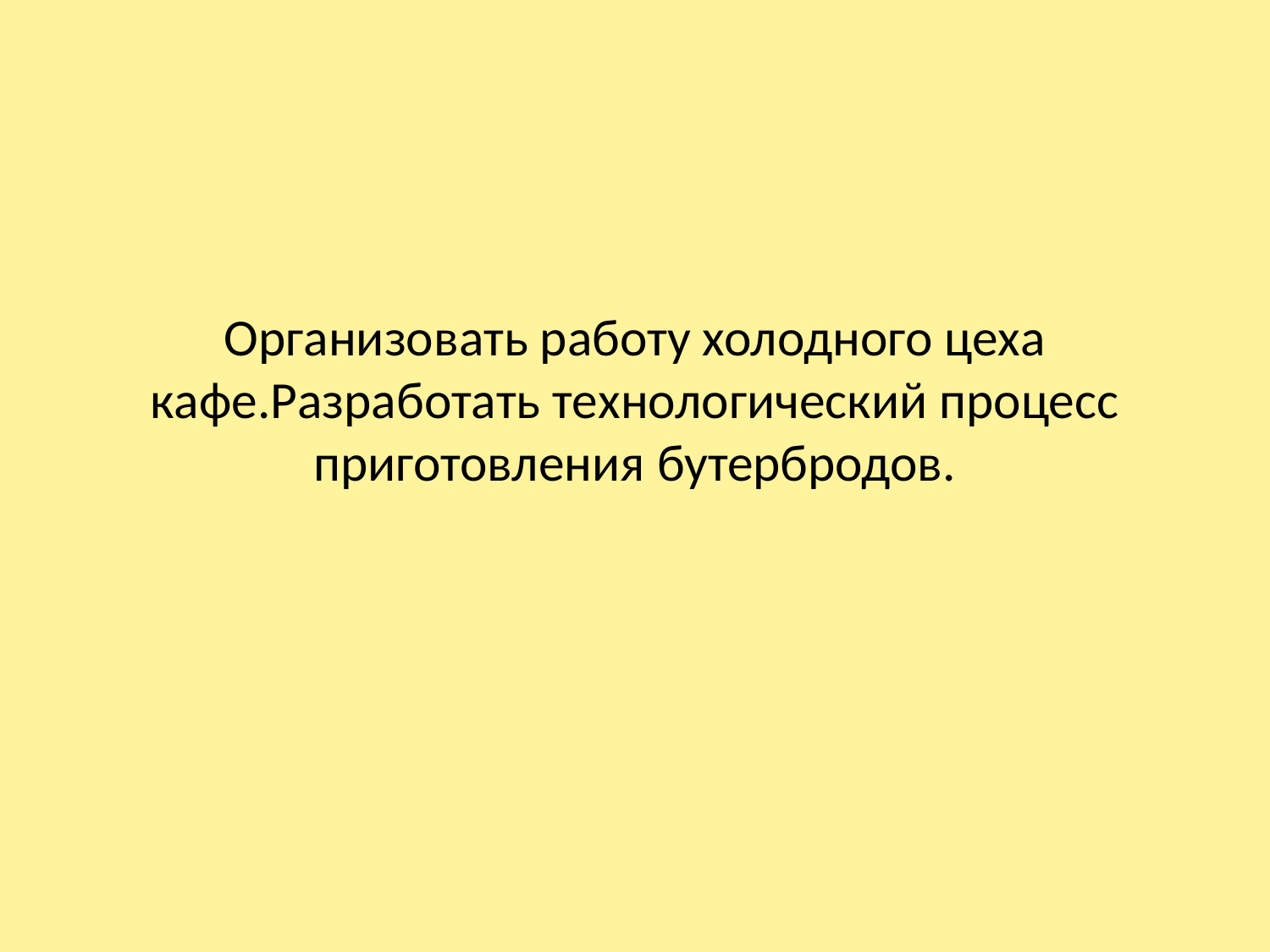

# Организовать работу холодного цеха кафе.Разработать технологический процесс приготовления бутербродов.